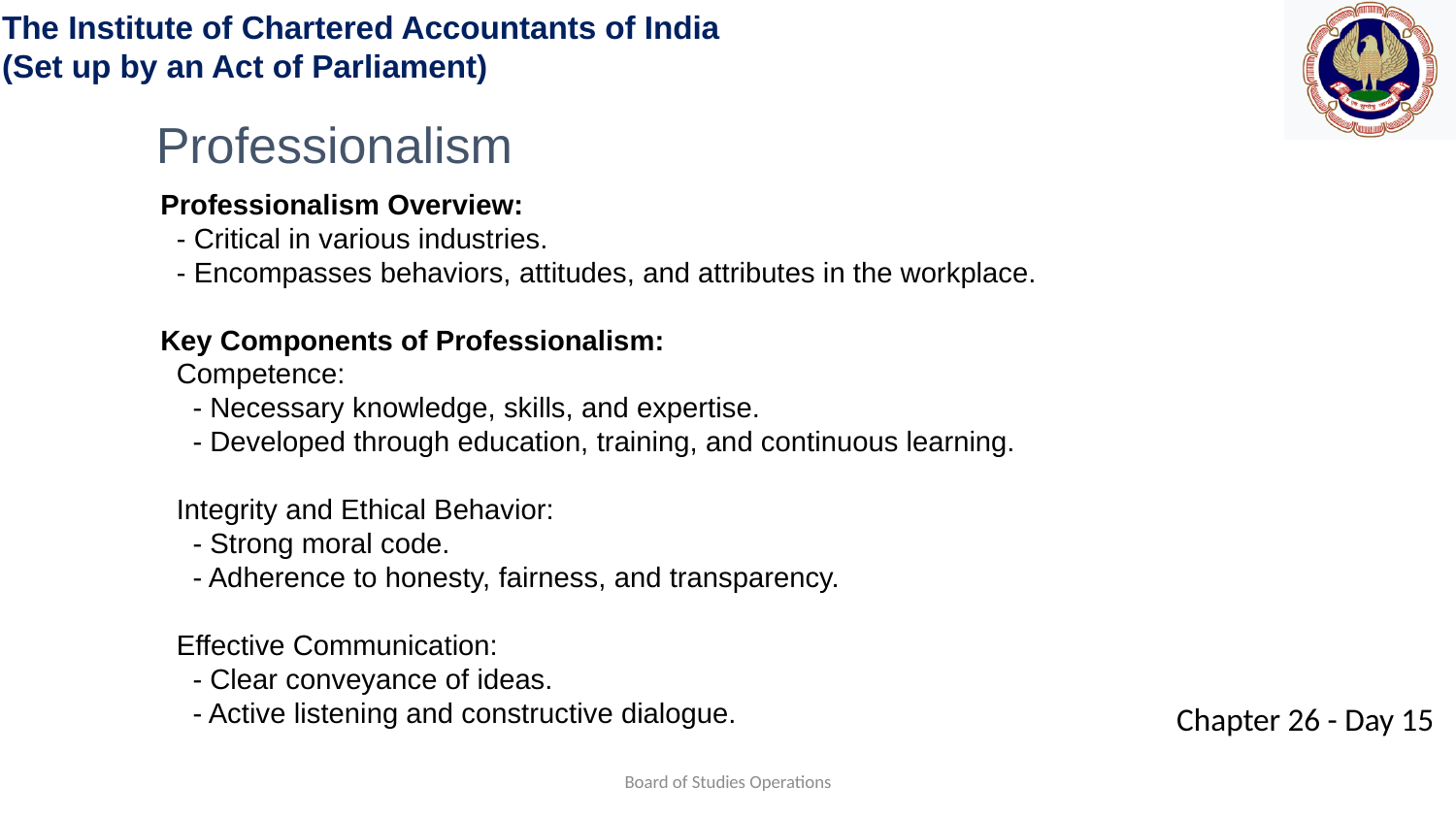

Professionalism
Professionalism Overview:
  - Critical in various industries.
  - Encompasses behaviors, attitudes, and attributes in the workplace.

Key Components of Professionalism:
  Competence:
    - Necessary knowledge, skills, and expertise.
    - Developed through education, training, and continuous learning.

  Integrity and Ethical Behavior:
    - Strong moral code.
    - Adherence to honesty, fairness, and transparency.

  Effective Communication:
    - Clear conveyance of ideas.
    - Active listening and constructive dialogue.
Board of Studies Operations